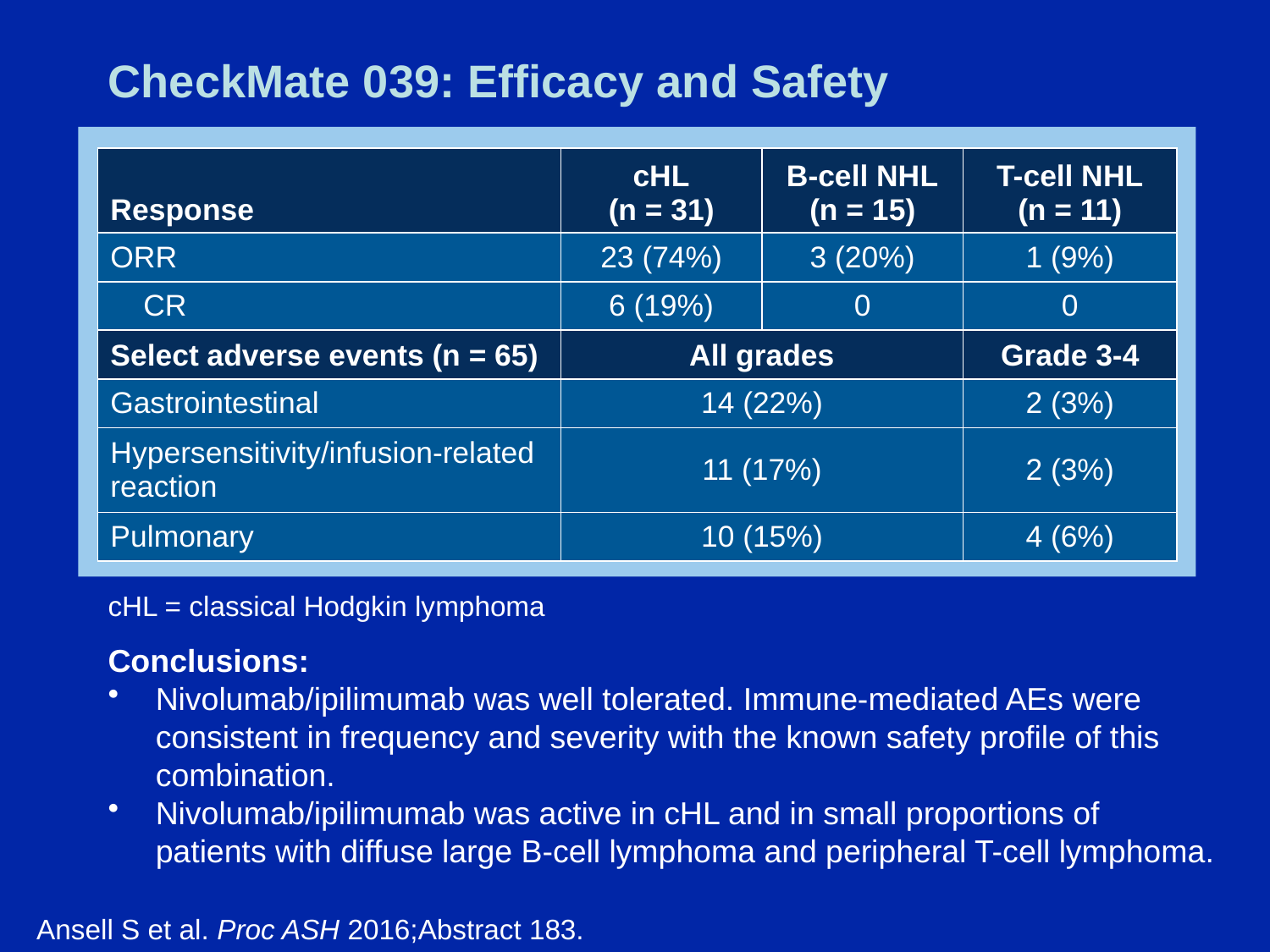

# CheckMate 039: Efficacy and Safety

| Response | cHL (n = 31) | B-cell NHL (n = 15) | T-cell NHL (n = 11) |
| --- | --- | --- | --- |
| ORR | 23 (74%) | 3 (20%) | 1 (9%) |
| CR | 6 (19%) | 0 | 0 |
| Select adverse events (n = 65) | All grades |  | Grade 3-4 |
| Gastrointestinal | 14 (22%) |  | 2 (3%) |
| Hypersensitivity/infusion-related reaction | 11 (17%) |  | 2 (3%) |
| Pulmonary | 10 (15%) |  | 4 (6%) |
cHL = classical Hodgkin lymphoma
Conclusions:
Nivolumab/ipilimumab was well tolerated. Immune-mediated AEs were consistent in frequency and severity with the known safety profile of this combination.
Nivolumab/ipilimumab was active in cHL and in small proportions of patients with diffuse large B-cell lymphoma and peripheral T-cell lymphoma.
Ansell S et al. Proc ASH 2016;Abstract 183.